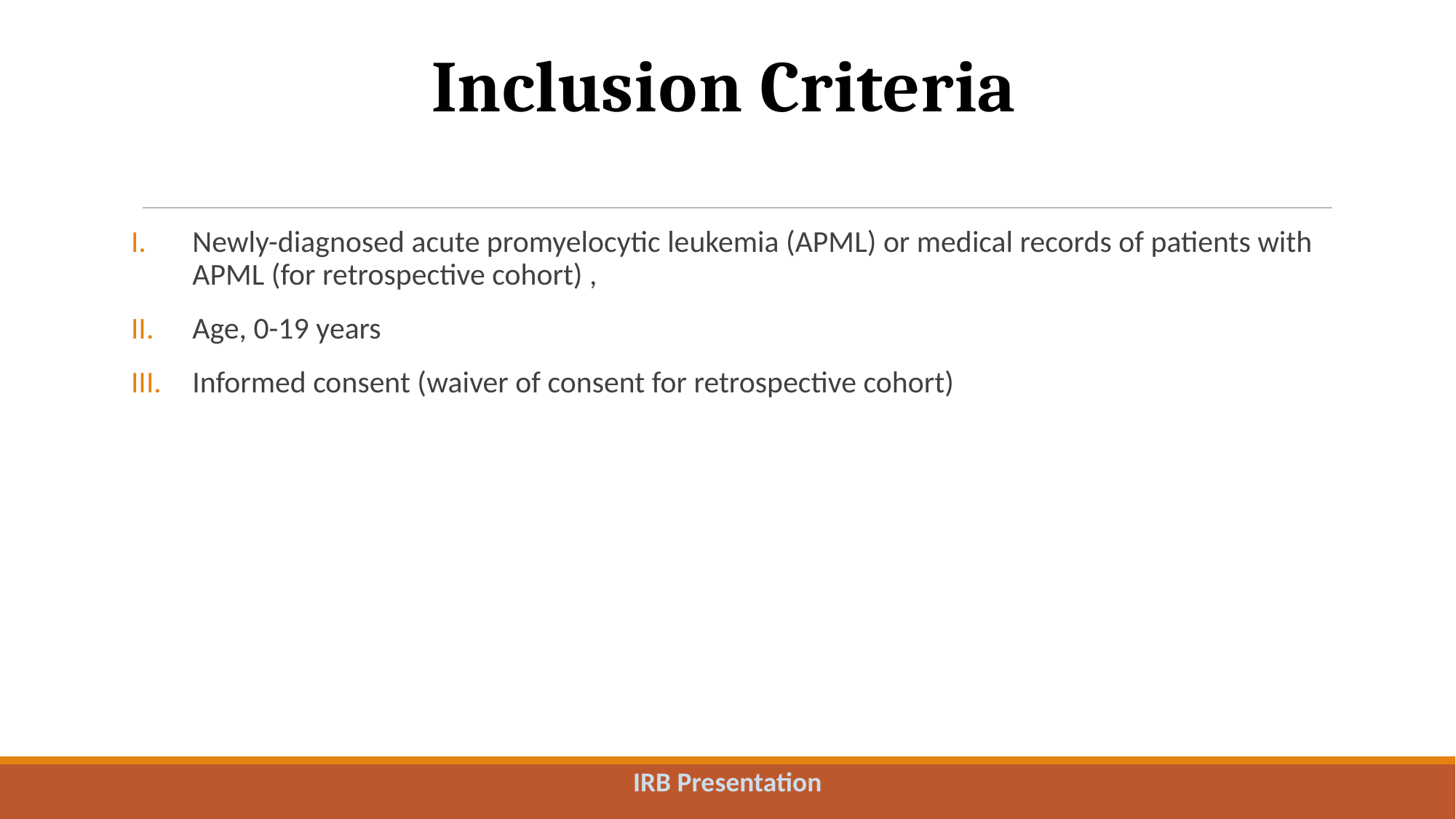

Inclusion Criteria
Newly-diagnosed acute promyelocytic leukemia (APML) or medical records of patients with APML (for retrospective cohort) ,
Age, 0-19 years
Informed consent (waiver of consent for retrospective cohort)